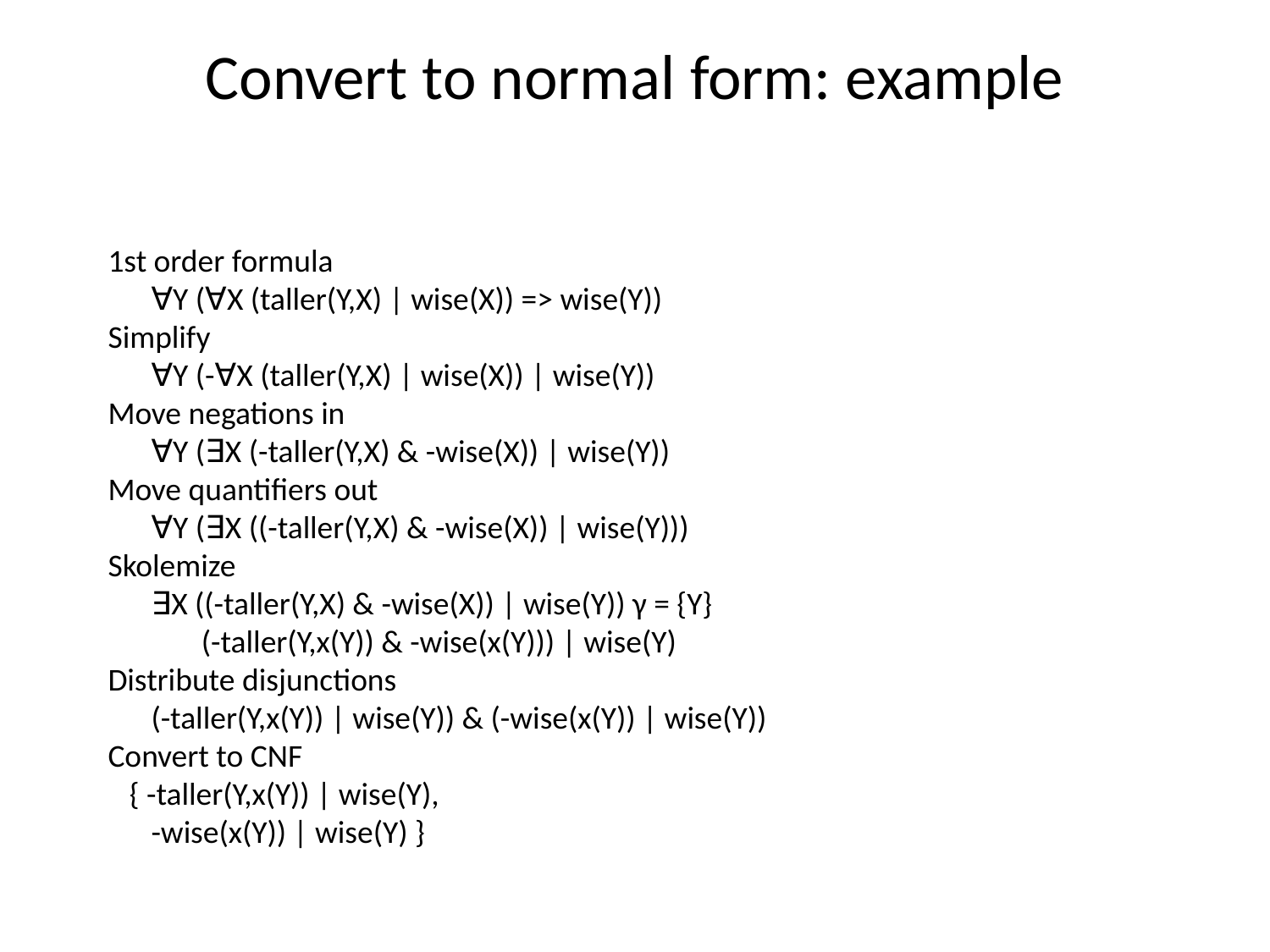

# Convert to normal form: example

1st order formula
      ∀Y (∀X (taller(Y,X) | wise(X)) => wise(Y))
Simplify
      ∀Y (-∀X (taller(Y,X) | wise(X)) | wise(Y))
Move negations in
      ∀Y (∃X (-taller(Y,X) & -wise(X)) | wise(Y))
Move quantifiers out
      ∀Y (∃X ((-taller(Y,X) & -wise(X)) | wise(Y)))
Skolemize
      ∃X ((-taller(Y,X) & -wise(X)) | wise(Y)) γ = {Y}
             (-taller(Y,x(Y)) & -wise(x(Y))) | wise(Y)
Distribute disjunctions
      (-taller(Y,x(Y)) | wise(Y)) & (-wise(x(Y)) | wise(Y))
Convert to CNF
   { -taller(Y,x(Y)) | wise(Y),
      -wise(x(Y)) | wise(Y) }